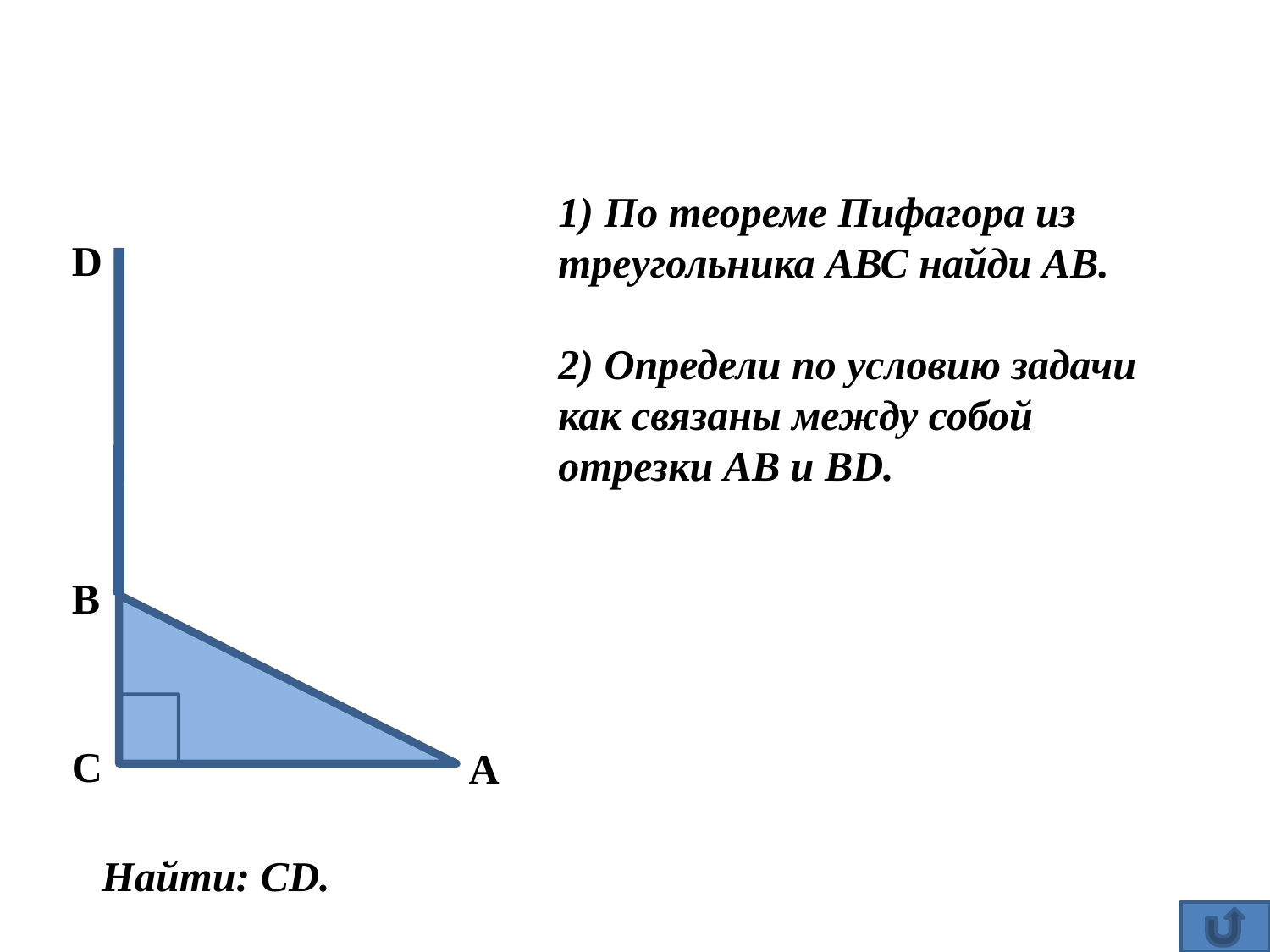

1) По теореме Пифагора из треугольника АВС найди АВ.

2) Определи по условию задачи как связаны между собой отрезки АВ и BD.
D
В

С
А
Найти: CD.